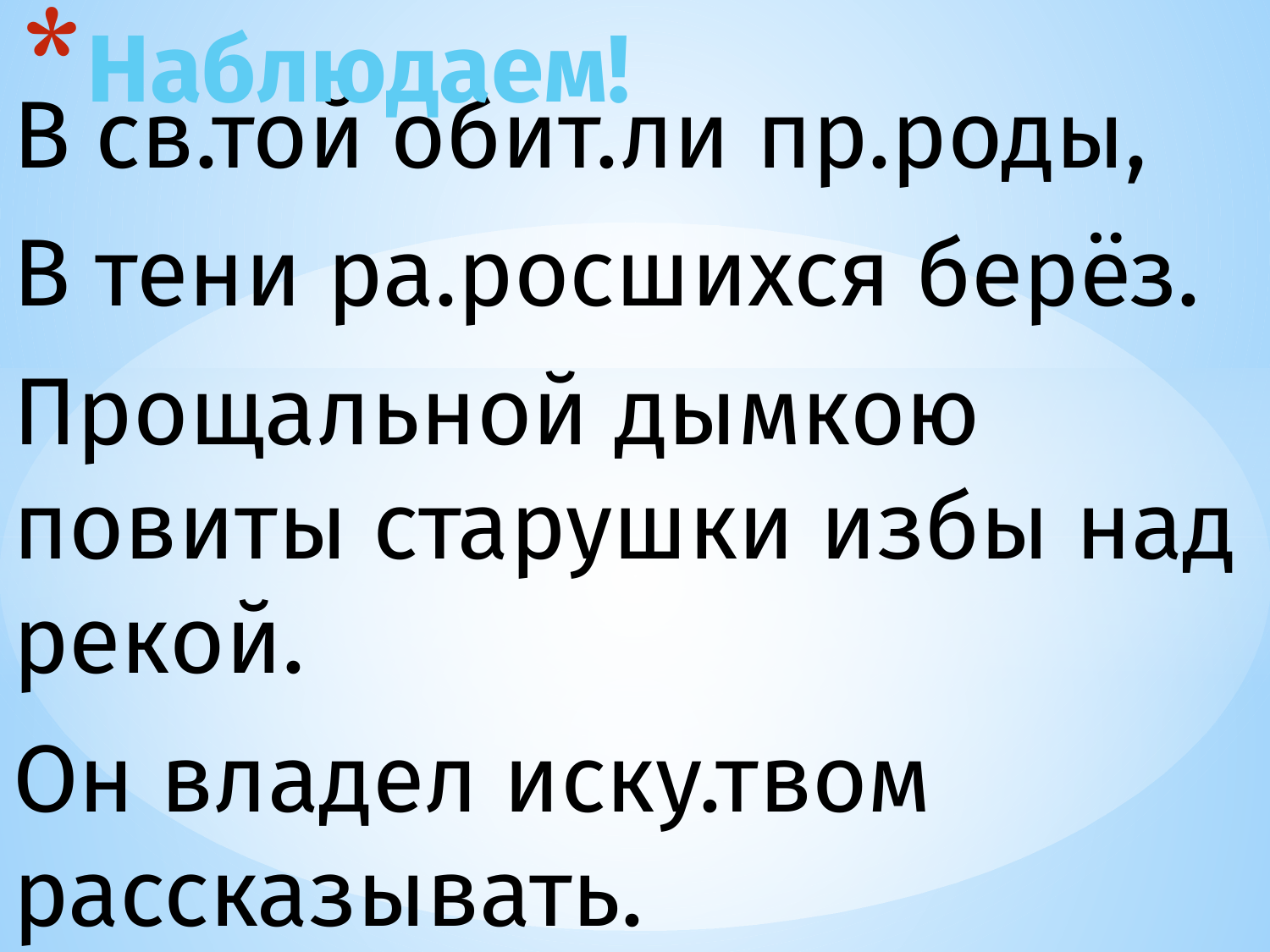

# Наблюдаем!
В св.той обит.ли пр.роды,
В тени ра.росшихся берёз.
Прощальной дымкою повиты старушки избы над рекой.
Он владел иску.твом рассказывать.